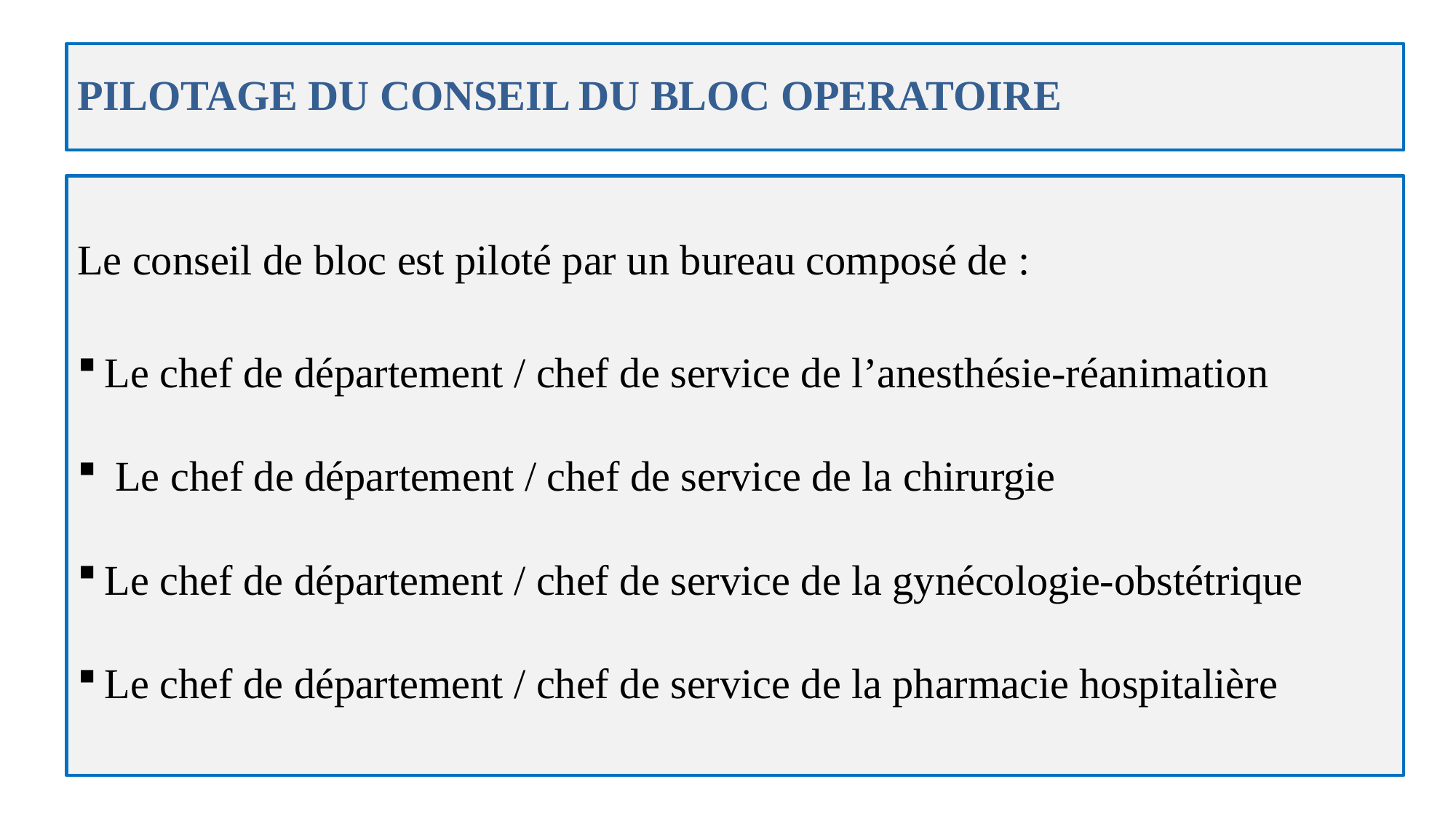

# PILOTAGE DU CONSEIL DU BLOC OPERATOIRE

Le conseil de bloc est piloté par un bureau composé de :
Le chef de département / chef de service de l’anesthésie-réanimation
 Le chef de département / chef de service de la chirurgie
Le chef de département / chef de service de la gynécologie-obstétrique
Le chef de département / chef de service de la pharmacie hospitalière